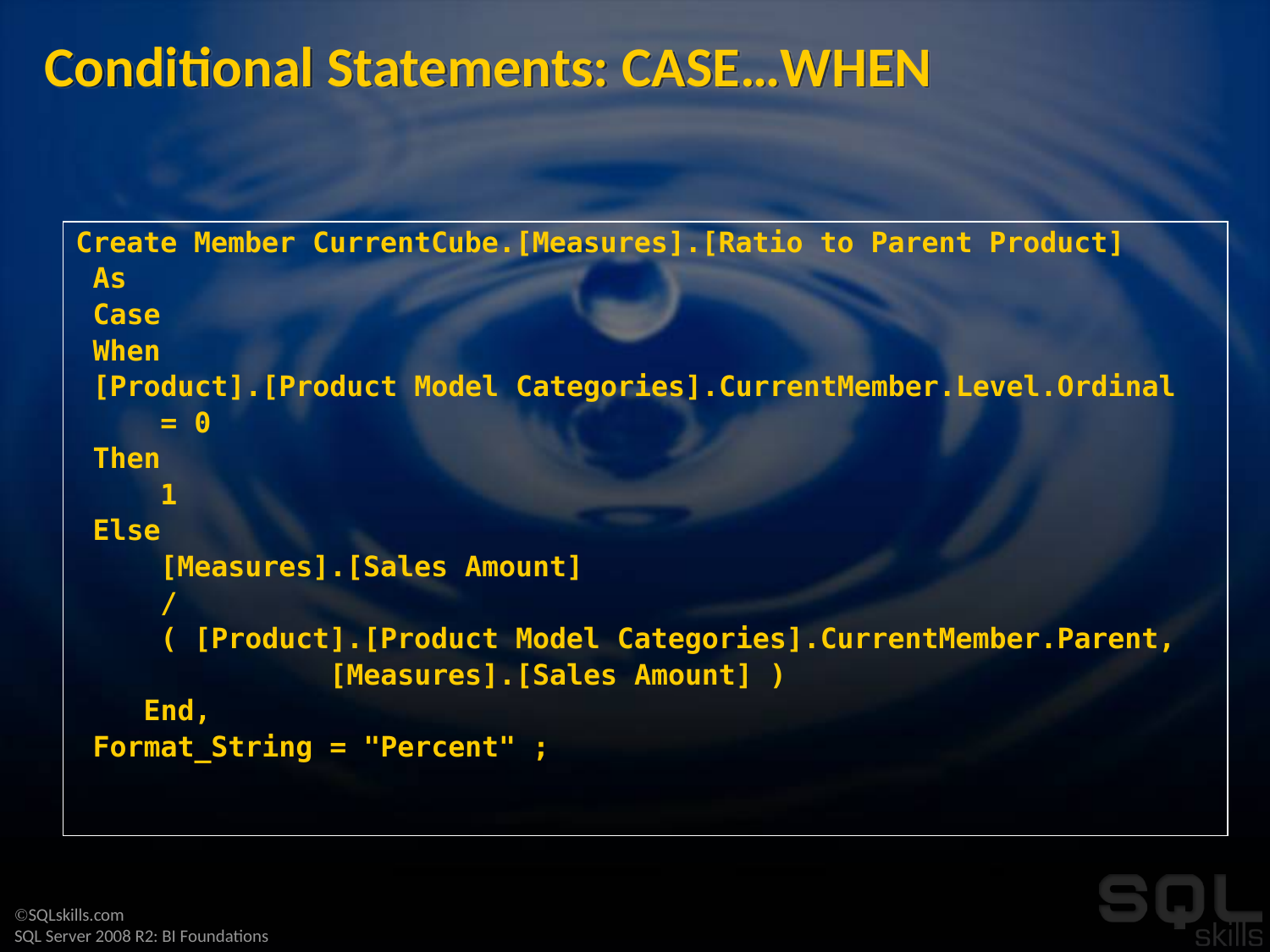

# Conditional Statements: CASE…WHEN
Create Member CurrentCube.[Measures].[Ratio to Parent Product]
 As
 Case
 When
 [Product].[Product Model Categories].CurrentMember.Level.Ordinal
     = 0
 Then
     1
 Else
     [Measures].[Sales Amount]
     /
     ( [Product].[Product Model Categories].CurrentMember.Parent,
               [Measures].[Sales Amount] )
    End,
 Format_String = "Percent" ;